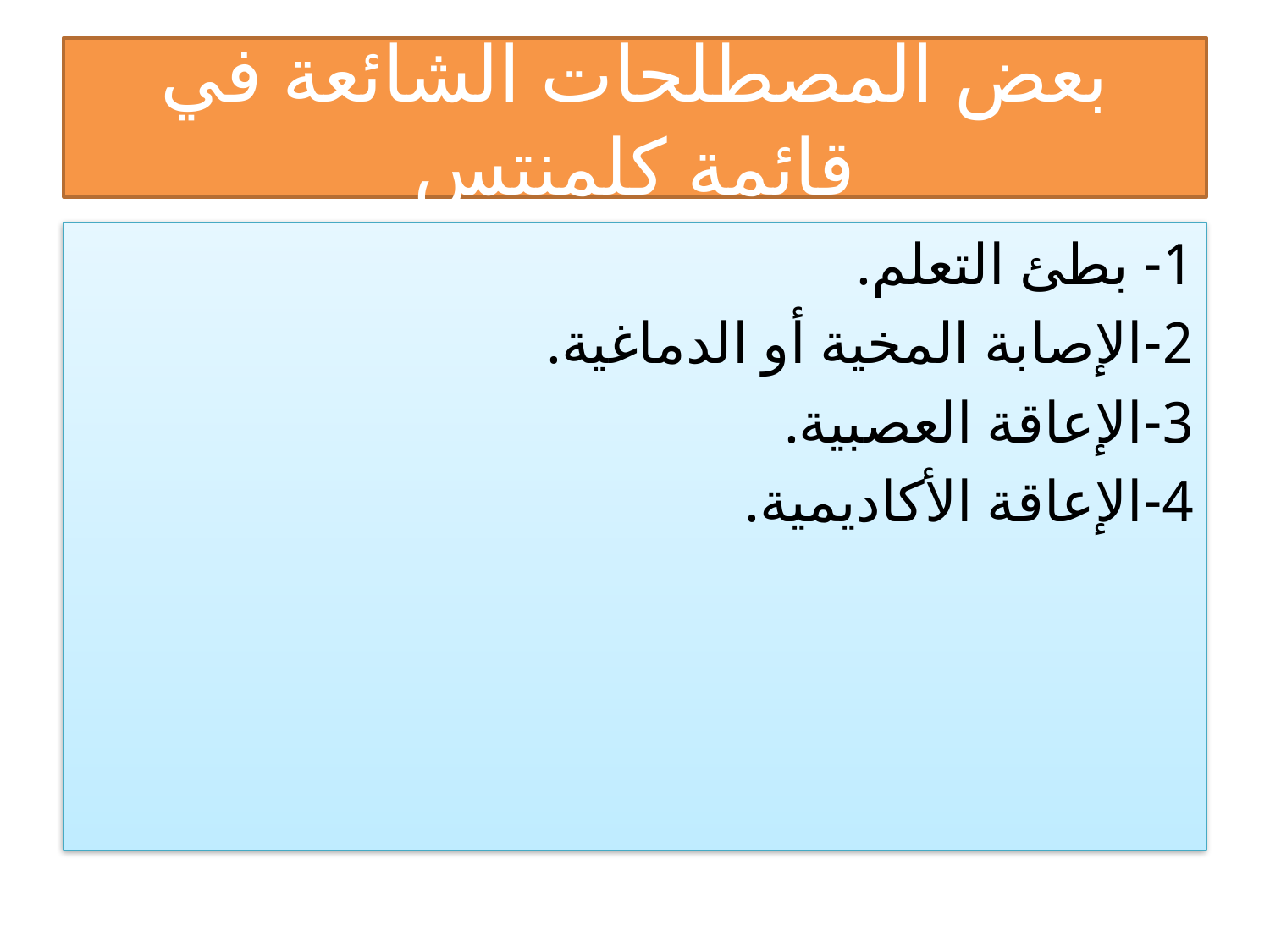

# بعض المصطلحات الشائعة في قائمة كلمنتس
1- بطئ التعلم.
2-الإصابة المخية أو الدماغية.
3-الإعاقة العصبية.
4-الإعاقة الأكاديمية.